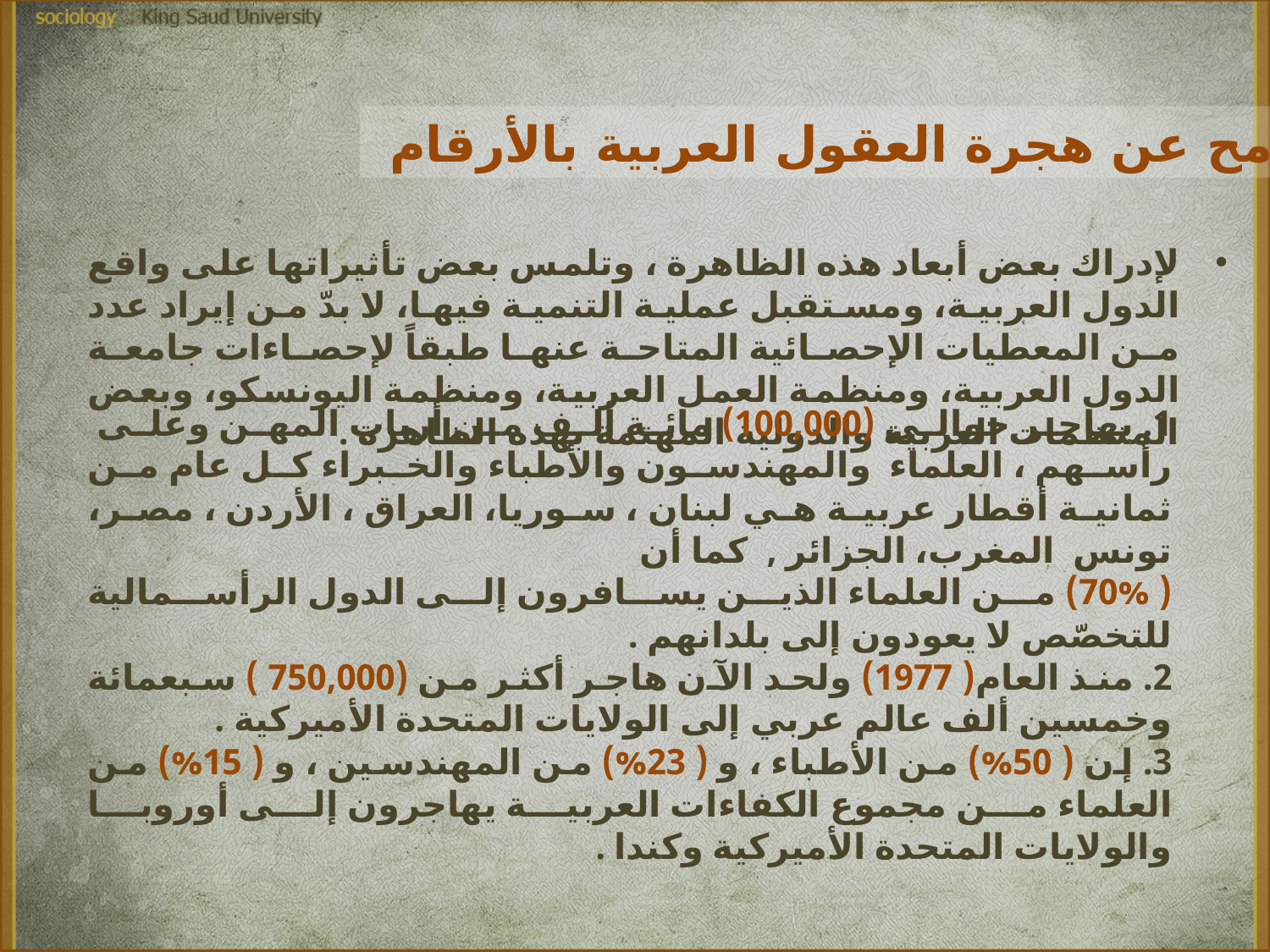

ملامح عن هجرة العقول العربية بالأرقام
لإدراك بعض أبعاد هذه الظاهرة ، وتلمس بعض تأثيراتها على واقع الدول العربية، ومستقبل عملية التنمية فيها، لا بدّ من إيراد عدد من المعطيات الإحصائية المتاحة عنها طبقاً لإحصاءات جامعة الدول العربية، ومنظمة العمل العربية، ومنظمة اليونسكو، وبعض المنظمات العربية والدولية المهتمة بهذه الظاهرة .

1. يهاجر حوالى (100,000) مائة ألف من أرباب المهن وعلى  رأسهم ، العلماء  والمهندسون والأطباء والخبراء كل عام من ثمانية أقطار عربية هي لبنان ، سوريا، العراق ، الأردن ، مصر، تونس  المغرب، الجزائر ,  كما أن
( 70%) من العلماء الذين يسافرون إلى الدول الرأسمالية للتخصّص لا يعودون إلى بلدانهم .
2. منذ العام( 1977) ولحد الآن هاجر أكثر من (750,000 ) سبعمائة وخمسين ألف عالم عربي إلى الولايات المتحدة الأميركية .
3. إن ( 50%) من الأطباء ، و ( 23%) من المهندسين ، و ( 15%) من العلماء من مجموع الكفاءات العربية يهاجرون إلى أوروبا والولايات المتحدة الأميركية وكندا .